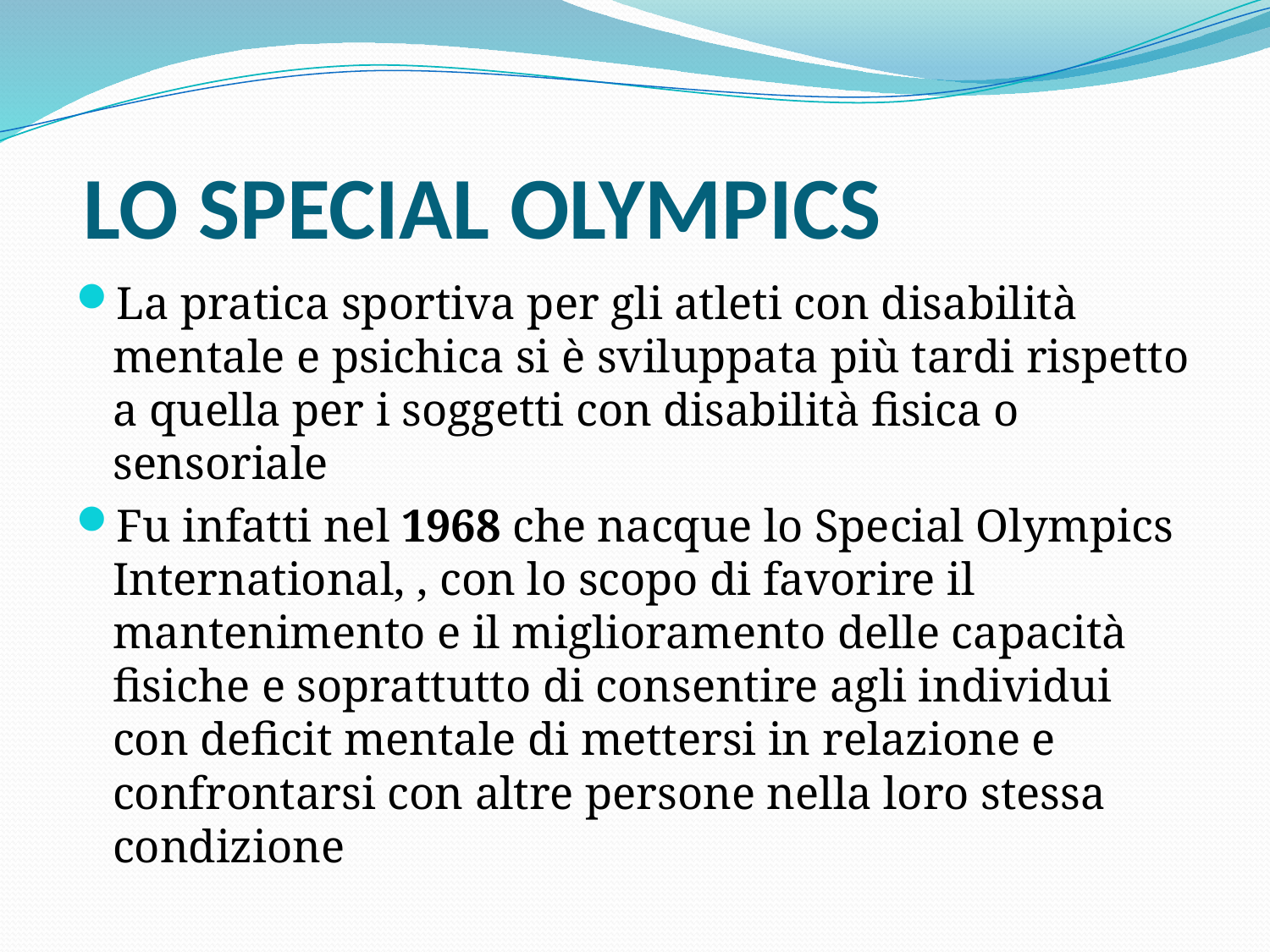

# LO SPECIAL OLYMPICS
La pratica sportiva per gli atleti con disabilità mentale e psichica si è sviluppata più tardi rispetto a quella per i soggetti con disabilità fisica o sensoriale
Fu infatti nel 1968 che nacque lo Special Olympics International, , con lo scopo di favorire il mantenimento e il miglioramento delle capacità fisiche e soprattutto di consentire agli individui con deficit mentale di mettersi in relazione e confrontarsi con altre persone nella loro stessa condizione